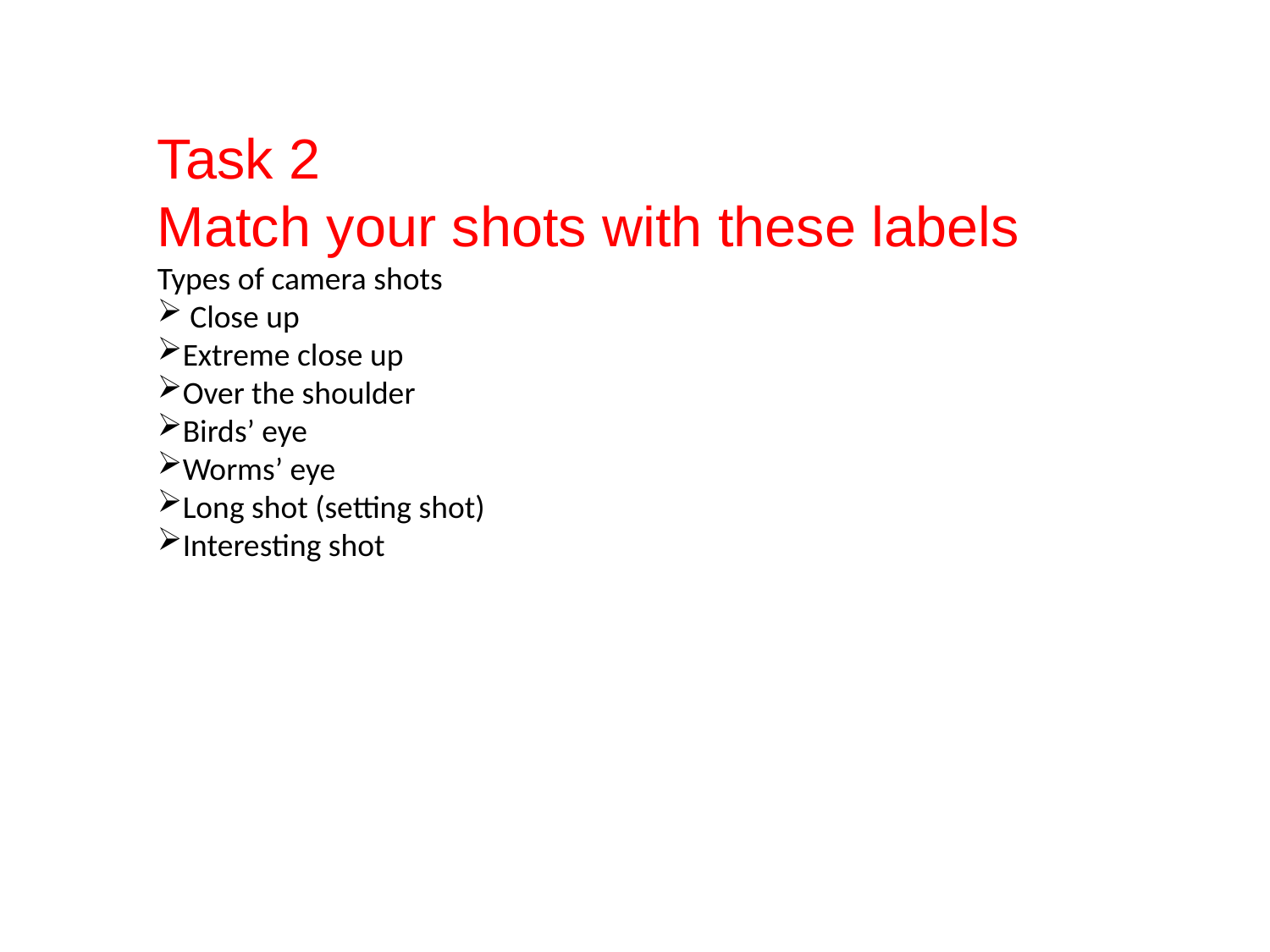

Task 2
Match your shots with these labels
Types of camera shots
 Close up
Extreme close up
Over the shoulder
Birds’ eye
Worms’ eye
Long shot (setting shot)
Interesting shot